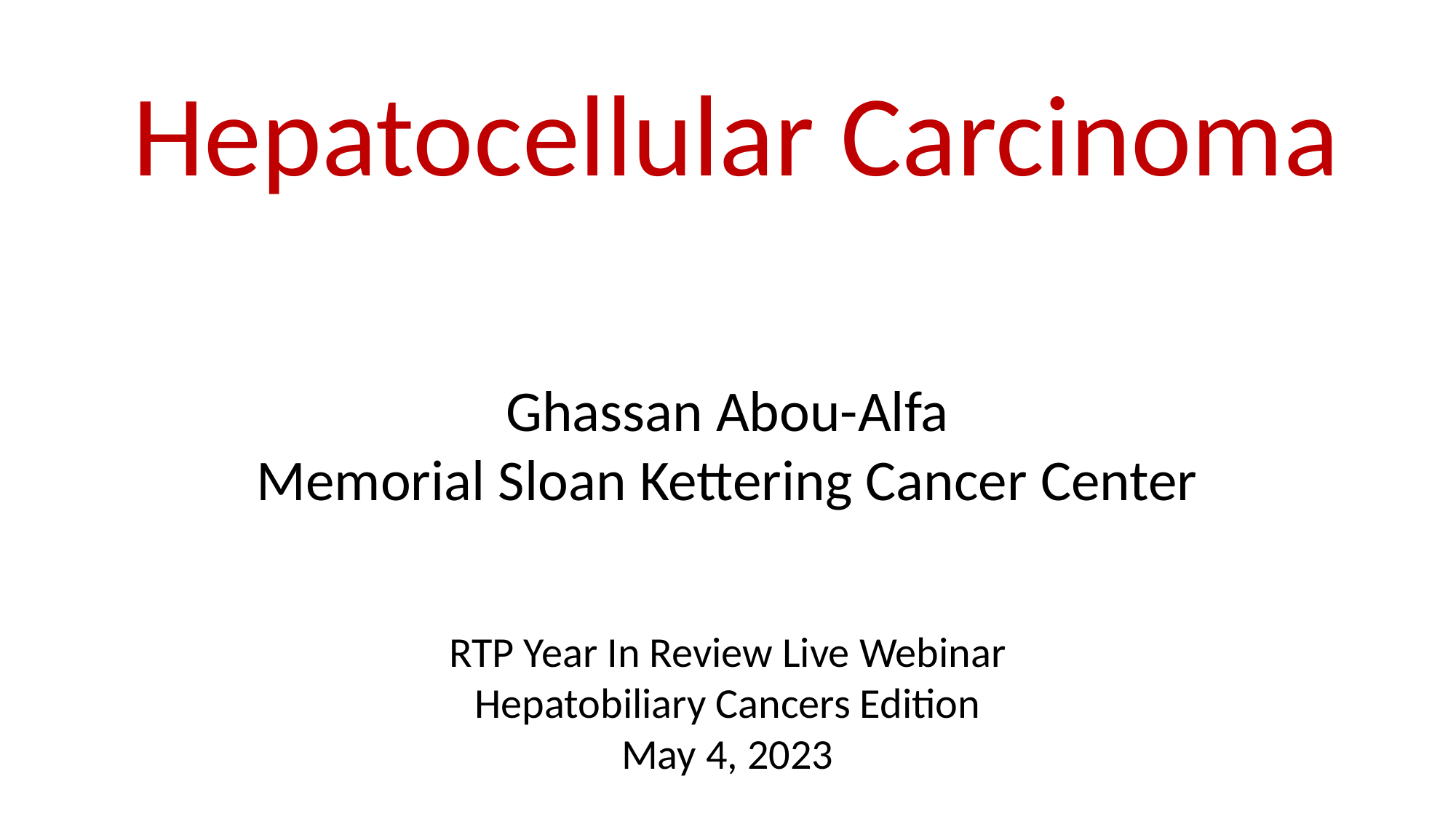

Hepatocellular Carcinoma

Ghassan Abou-Alfa
Memorial Sloan Kettering Cancer Center

RTP Year In Review Live Webinar
Hepatobiliary Cancers Edition
May 4, 2023